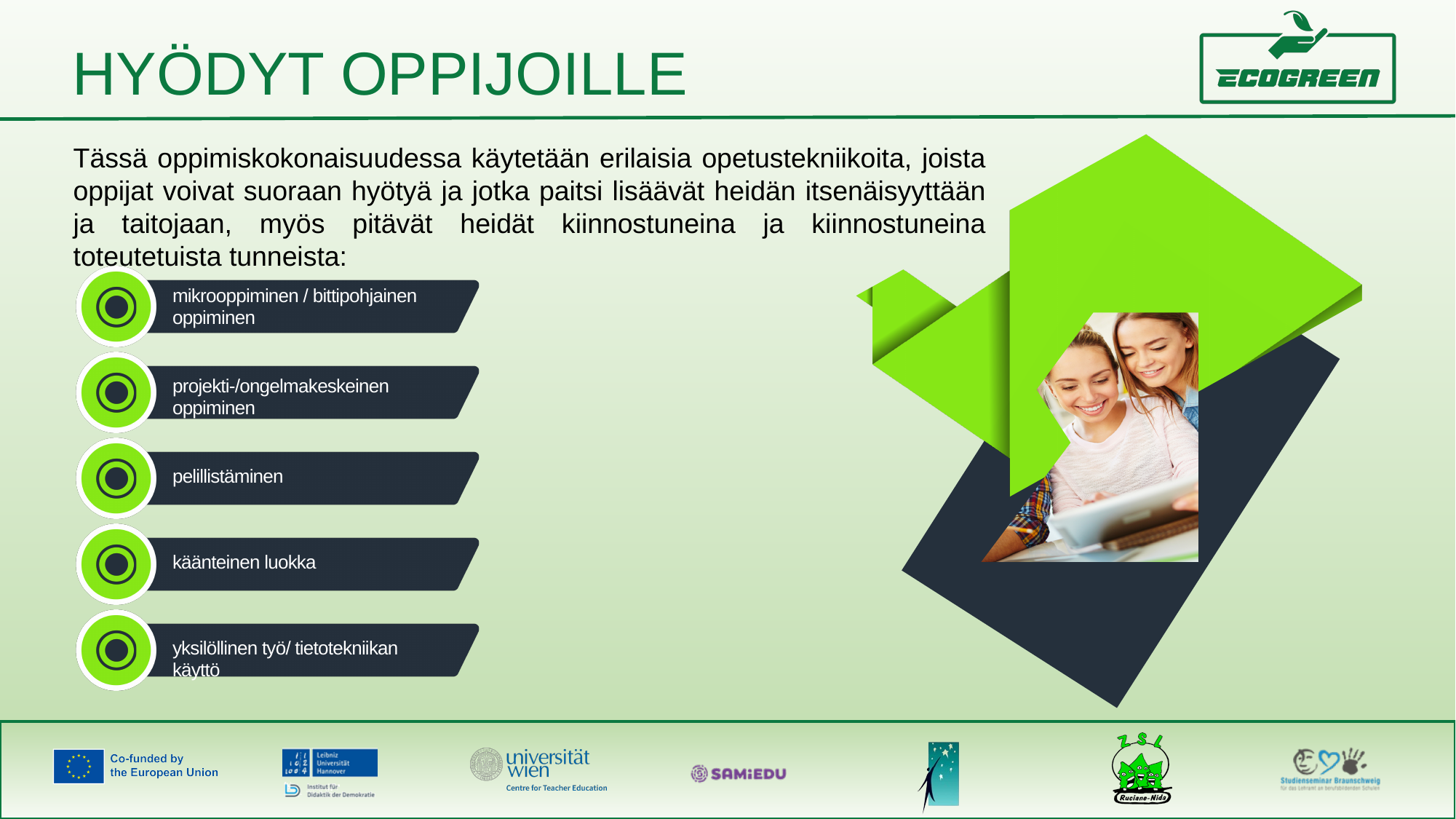

HYÖDYT OPPIJOILLE
Tässä oppimiskokonaisuudessa käytetään erilaisia opetustekniikoita, joista oppijat voivat suoraan hyötyä ja jotka paitsi lisäävät heidän itsenäisyyttään ja taitojaan, myös pitävät heidät kiinnostuneina ja kiinnostuneina toteutetuista tunneista:

mikrooppiminen / bittipohjainen oppiminen

projekti-/ongelmakeskeinen oppiminen

pelillistäminen

käänteinen luokka

yksilöllinen työ/ tietotekniikan käyttö